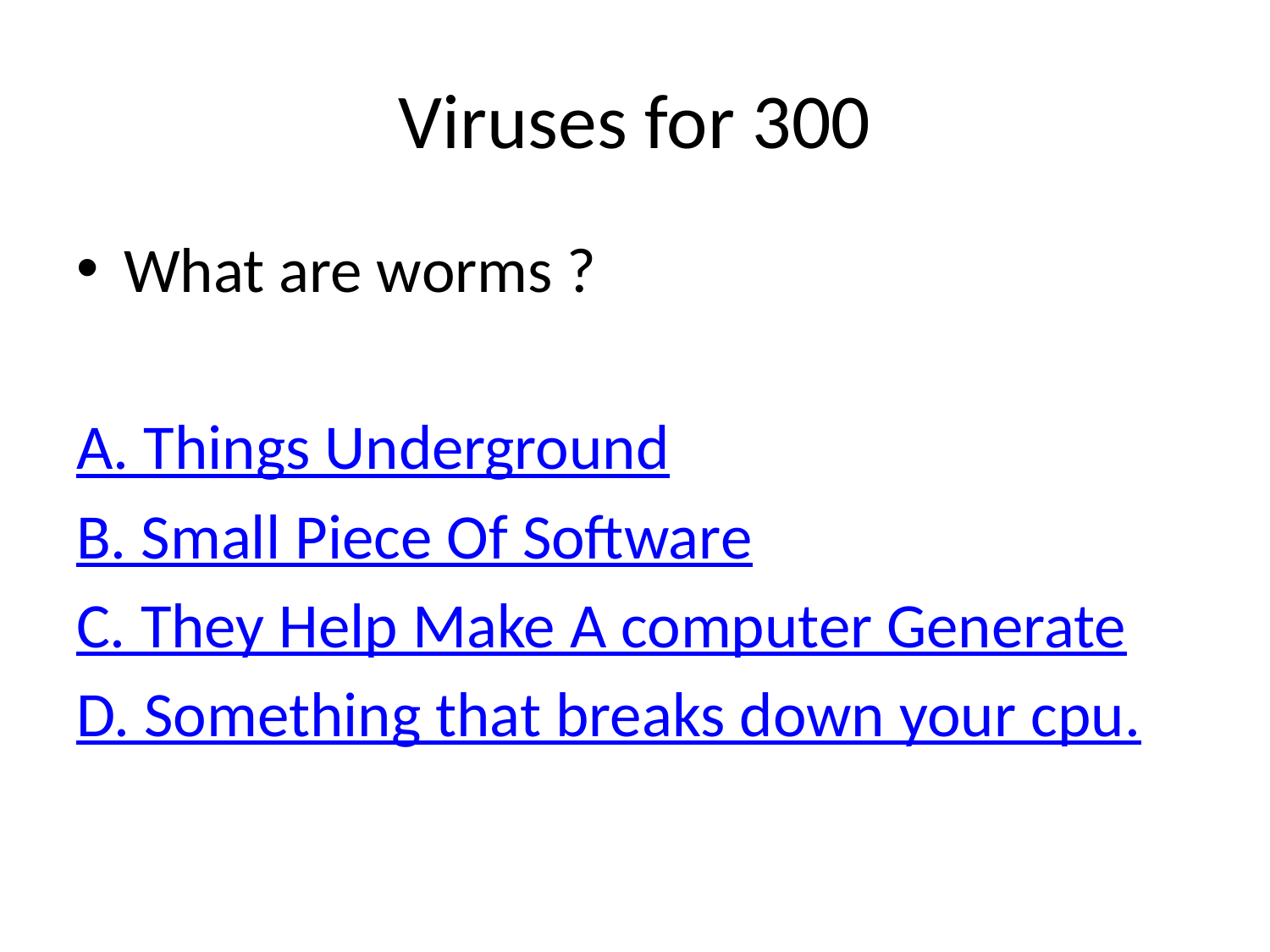

# Viruses for 300
What are worms ?

A. Things Underground
B. Small Piece Of Software
C. They Help Make A computer Generate
D. Something that breaks down your cpu.